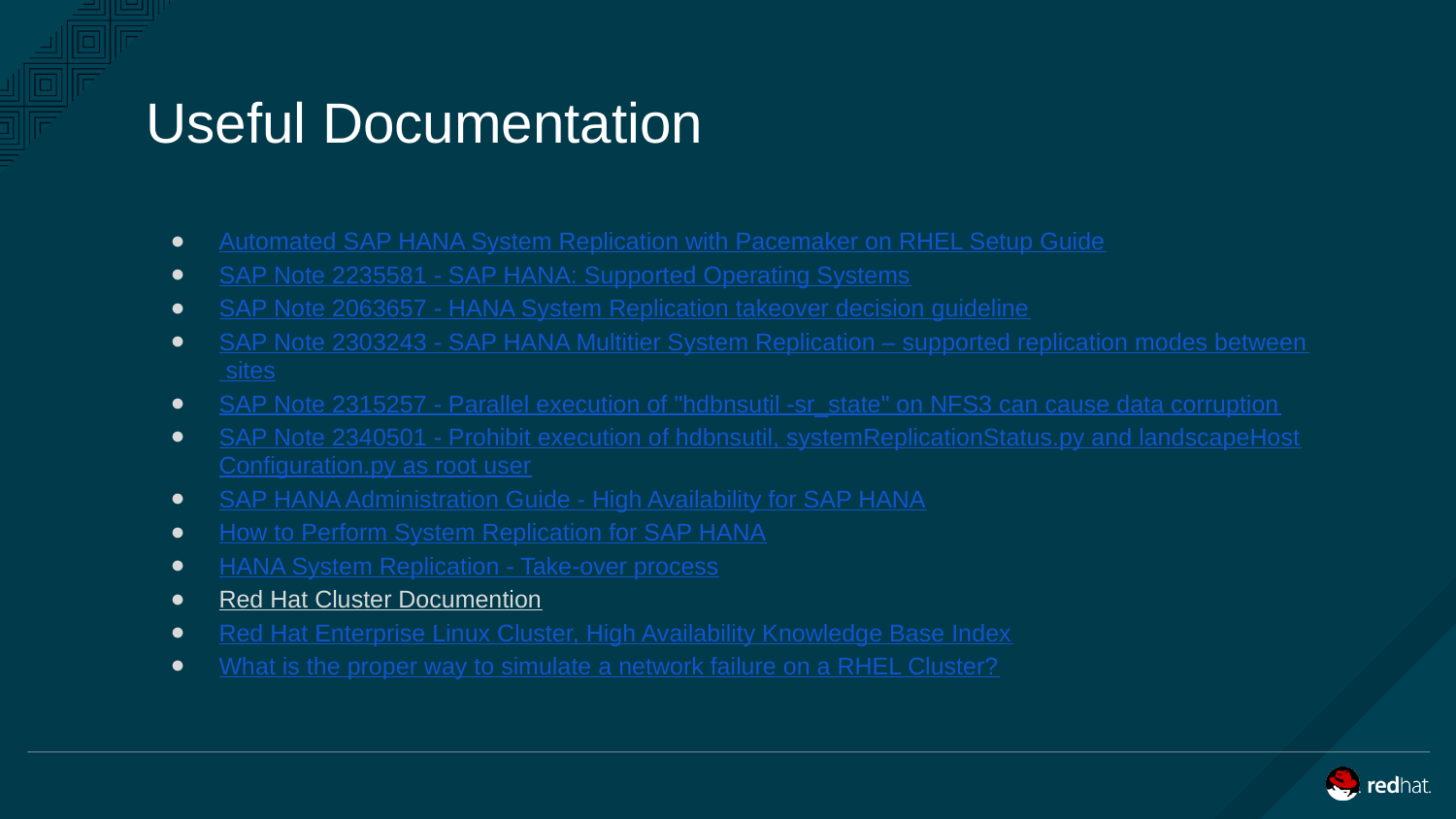

# Useful Documentation
Automated SAP HANA System Replication with Pacemaker on RHEL Setup Guide
SAP Note 2235581 - SAP HANA: Supported Operating Systems
SAP Note 2063657 - HANA System Replication takeover decision guideline
SAP Note 2303243 - SAP HANA Multitier System Replication – supported replication modes between sites
SAP Note 2315257 - Parallel execution of "hdbnsutil -sr_state" on NFS3 can cause data corruption
SAP Note 2340501 - Prohibit execution of hdbnsutil, systemReplicationStatus.py and landscapeHostConfiguration.py as root user
SAP HANA Administration Guide - High Availability for SAP HANA
How to Perform System Replication for SAP HANA
HANA System Replication - Take-over process
Red Hat Cluster Documention
Red Hat Enterprise Linux Cluster, High Availability Knowledge Base Index
What is the proper way to simulate a network failure on a RHEL Cluster?